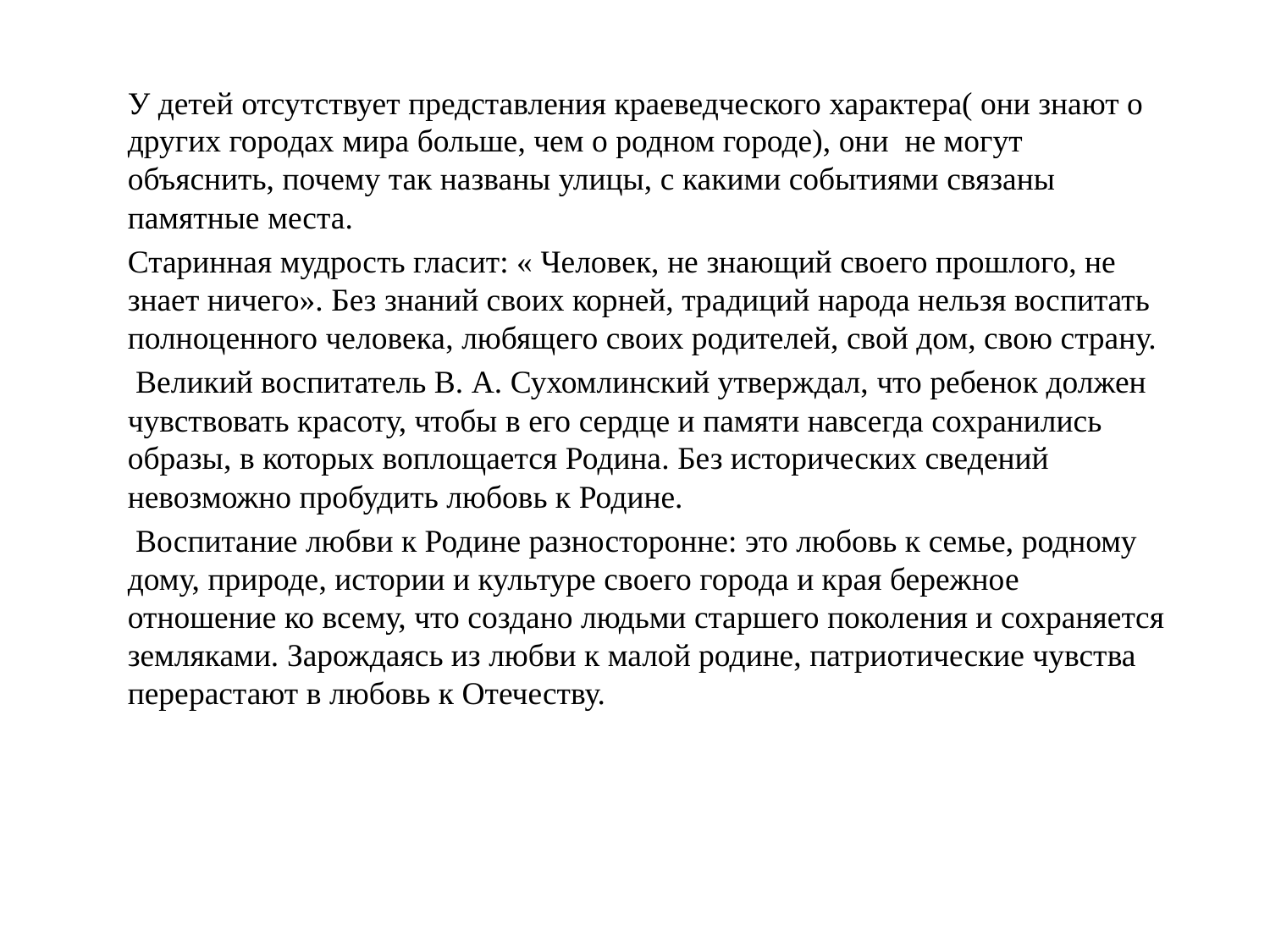

У детей отсутствует представления краеведческого характера( они знают о других городах мира больше, чем о родном городе), они  не могут объяснить, почему так названы улицы, с какими событиями связаны памятные места.
Старинная мудрость гласит: « Человек, не знающий своего прошлого, не знает ничего». Без знаний своих корней, традиций народа нельзя воспитать полноценного человека, любящего своих родителей, свой дом, свою страну.
 Великий воспитатель В. А. Сухомлинский утверждал, что ребенок должен чувствовать красоту, чтобы в его сердце и памяти навсегда сохранились образы, в которых воплощается Родина. Без исторических сведений невозможно пробудить любовь к Родине.
 Воспитание любви к Родине разносторонне: это любовь к семье, родному дому, природе, истории и культуре своего города и края бережное отношение ко всему, что создано людьми старшего поколения и сохраняется земляками. Зарождаясь из любви к малой родине, патриотические чувства перерастают в любовь к Отечеству.